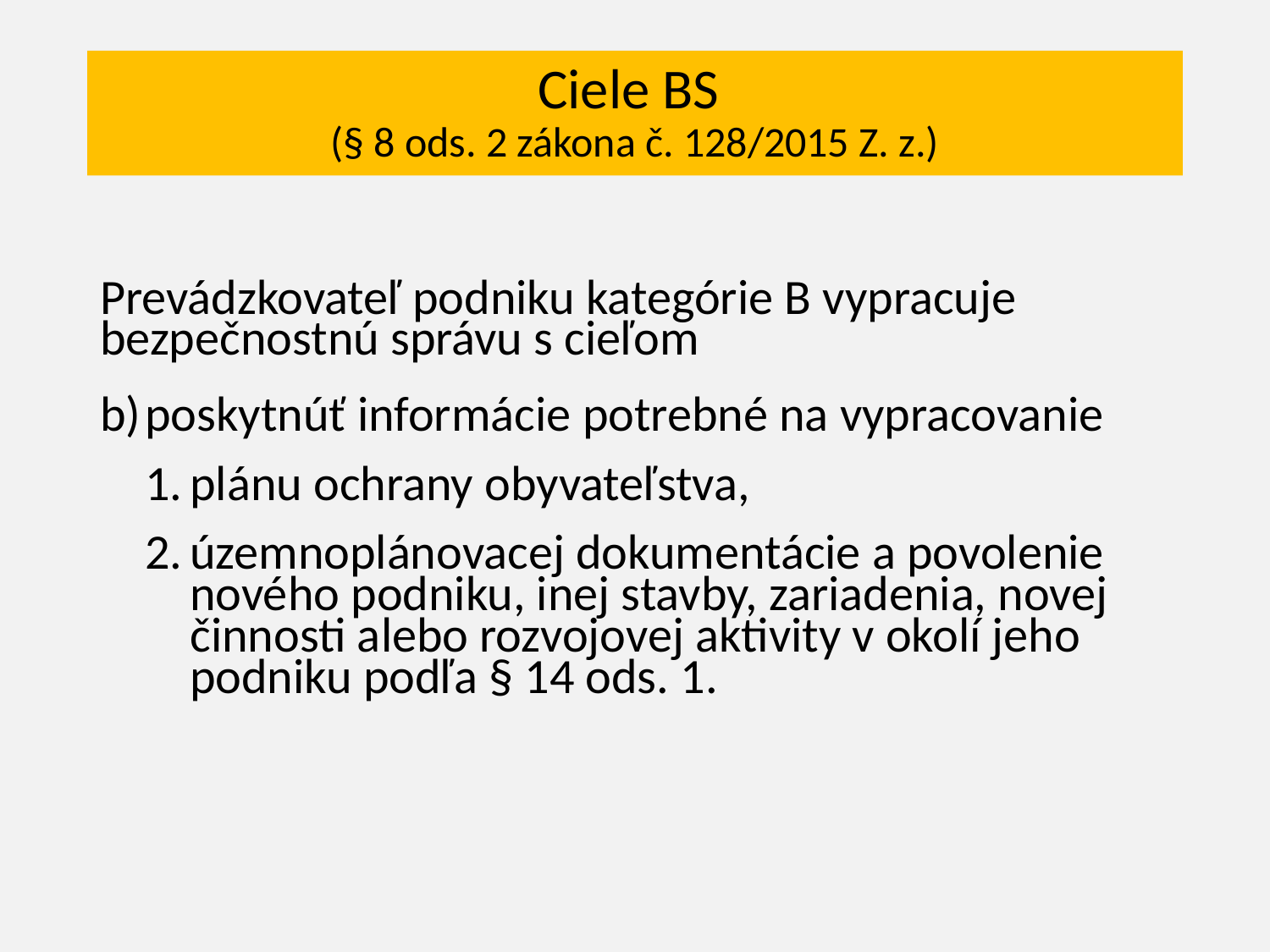

# Ciele BS (§ 8 ods. 2 zákona č. 128/2015 Z. z.)

Prevádzkovateľ podniku kategórie B vypracuje bezpečnostnú správu s cieľom
poskytnúť informácie potrebné na vypracovanie
plánu ochrany obyvateľstva,
územnoplánovacej dokumentácie a povolenie nového podniku, inej stavby, zariadenia, novej činnosti alebo rozvojovej aktivity v okolí jeho podniku podľa § 14 ods. 1.